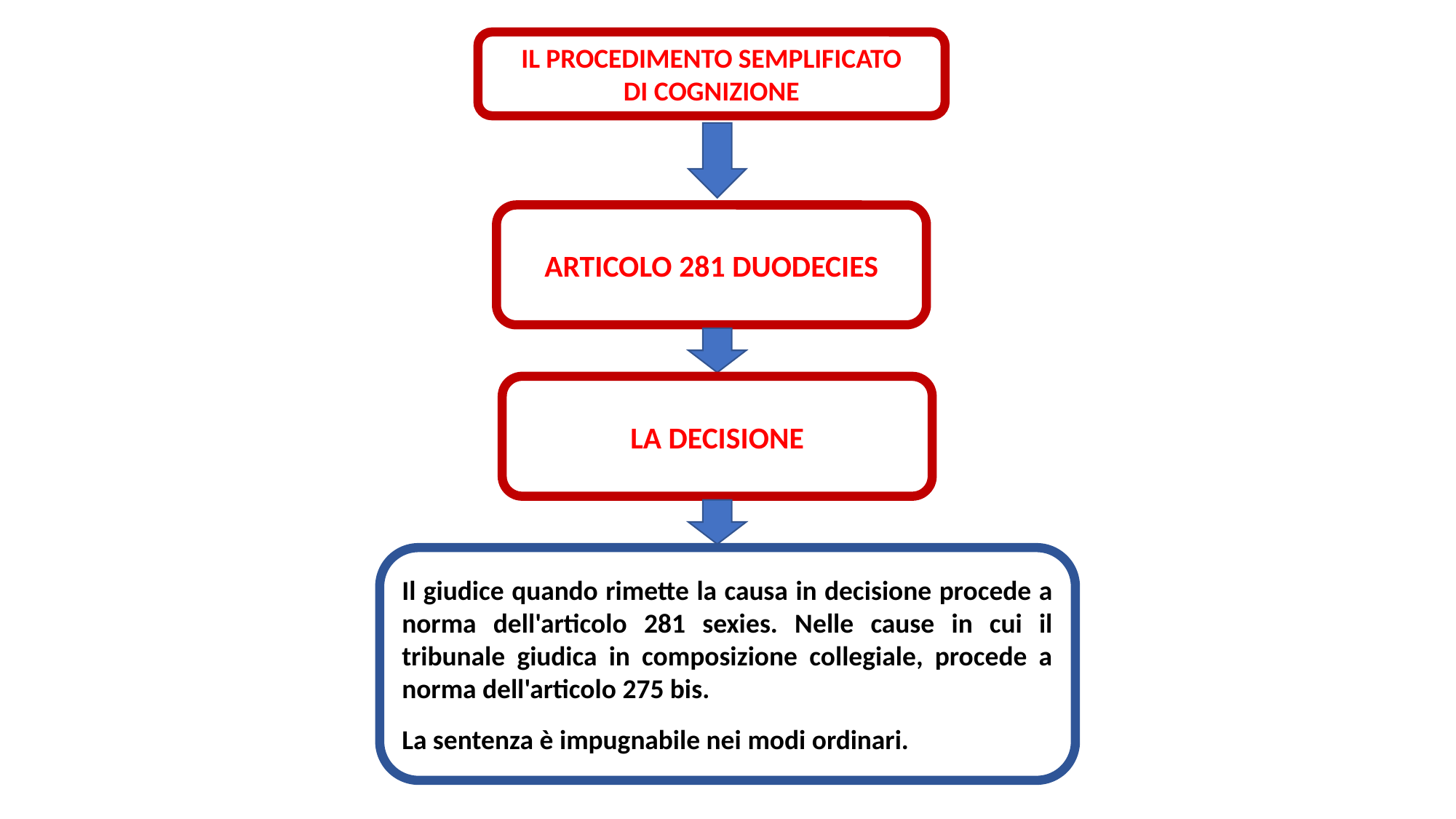

IL PROCEDIMENTO SEMPLIFICATO
DI COGNIZIONE

ARTICOLO 281 DUODECIES

LA DECISIONE

Il giudice quando rimette la causa in decisione procede a norma dell'articolo 281 sexies. Nelle cause in cui il tribunale giudica in composizione collegiale, procede a norma dell'articolo 275 bis.

La sentenza è impugnabile nei modi ordinari.